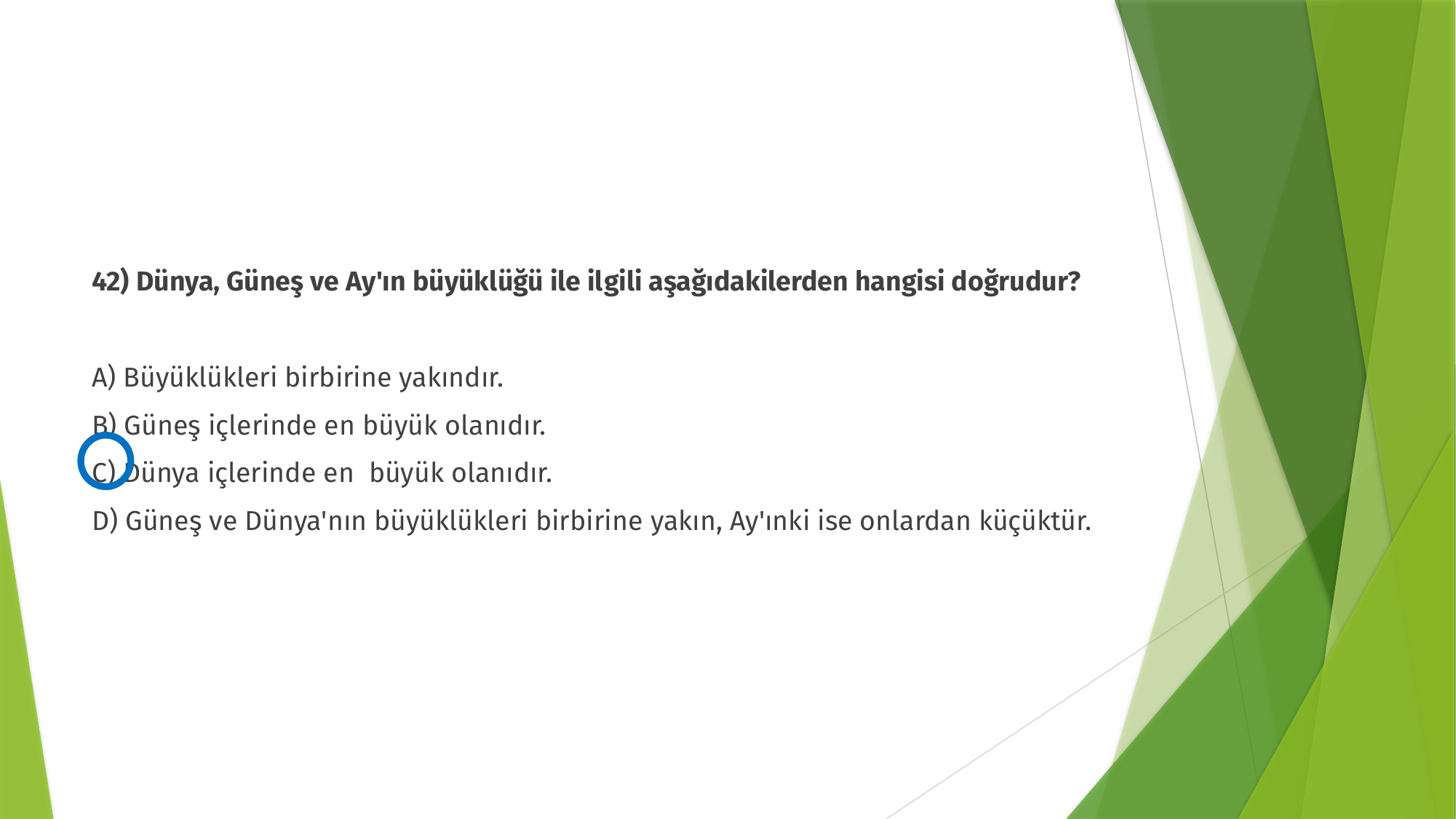

#
42) Dünya, Güneş ve Ay'ın büyüklüğü ile il­gili aşağıdakilerden hangisi doğrudur?

A) Büyüklükleri birbirine yakındır.
B) Güneş içlerinde en büyük olanıdır.
C) Dünya içlerinde en  büyük olanıdır.
D) Güneş ve Dünya'nın büyüklükleri birbiri­ne yakın, Ay'ınki ise onlardan küçüktür.